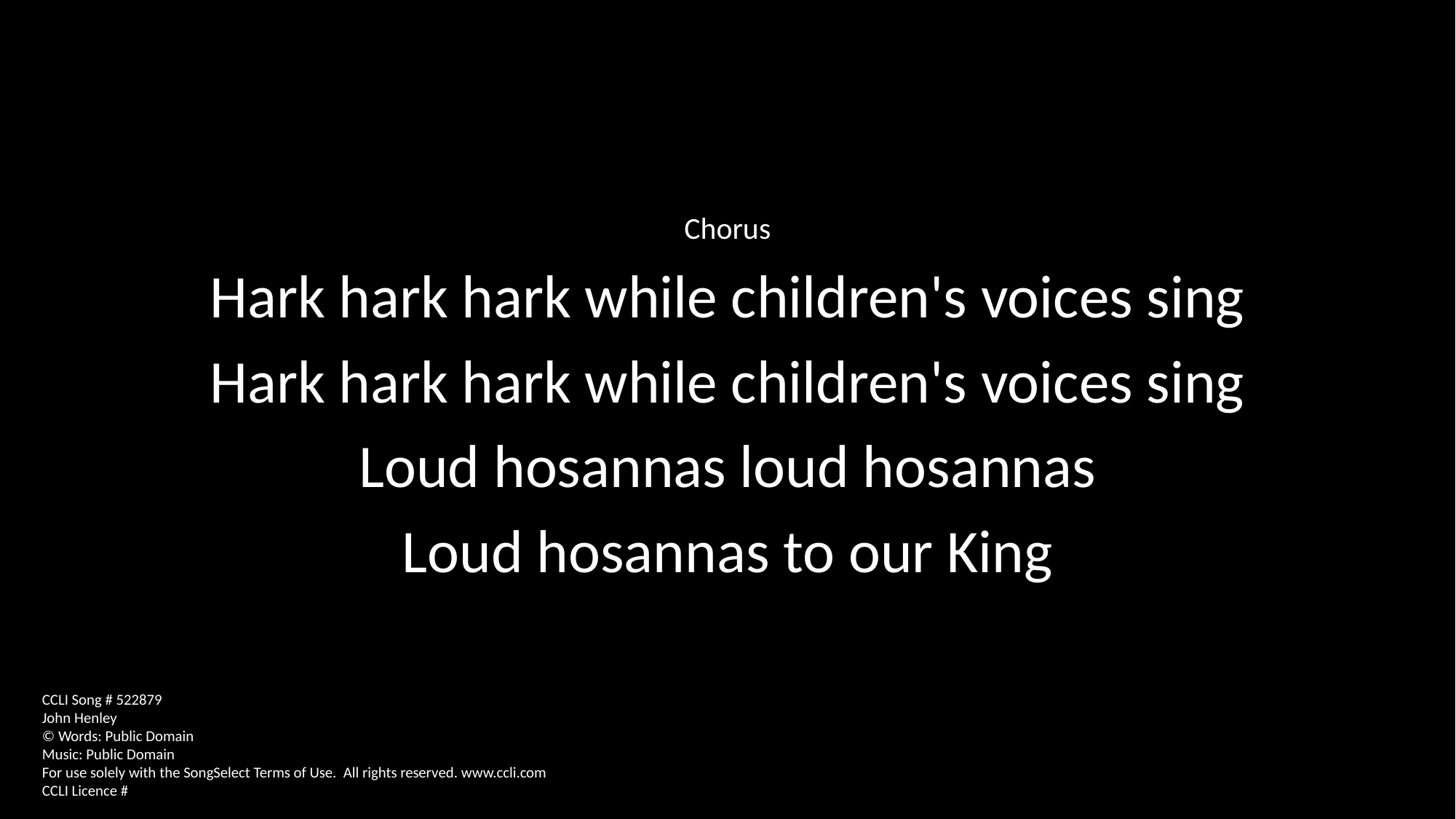

Chorus
Hark hark hark while children's voices sing
Hark hark hark while children's voices sing
Loud hosannas loud hosannas
Loud hosannas to our King
CCLI Song # 522879
John Henley
© Words: Public Domain
Music: Public Domain
For use solely with the SongSelect Terms of Use.  All rights reserved. www.ccli.com
CCLI Licence #